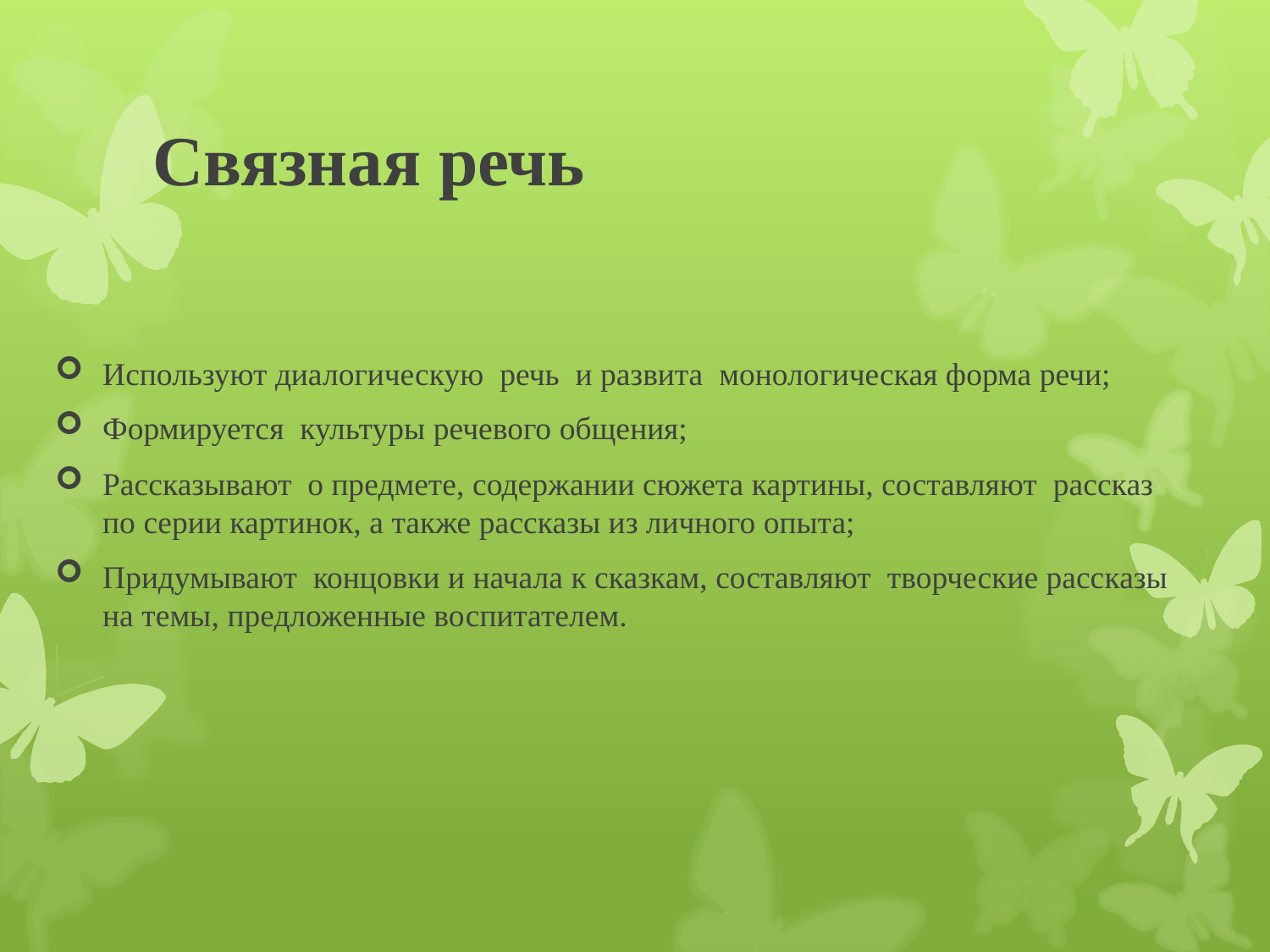

# Связная речь
Используют диалогическую  речь  и развита  монологическая форма речи;
Формируется  культуры речевого общения;
Рассказывают  о предмете, содержании сюжета картины, составляют  рассказ по серии картинок, а также рассказы из личного опыта;
Придумывают  концовки и начала к сказкам, составляют  творческие рассказы на темы, предложенные воспитателем.